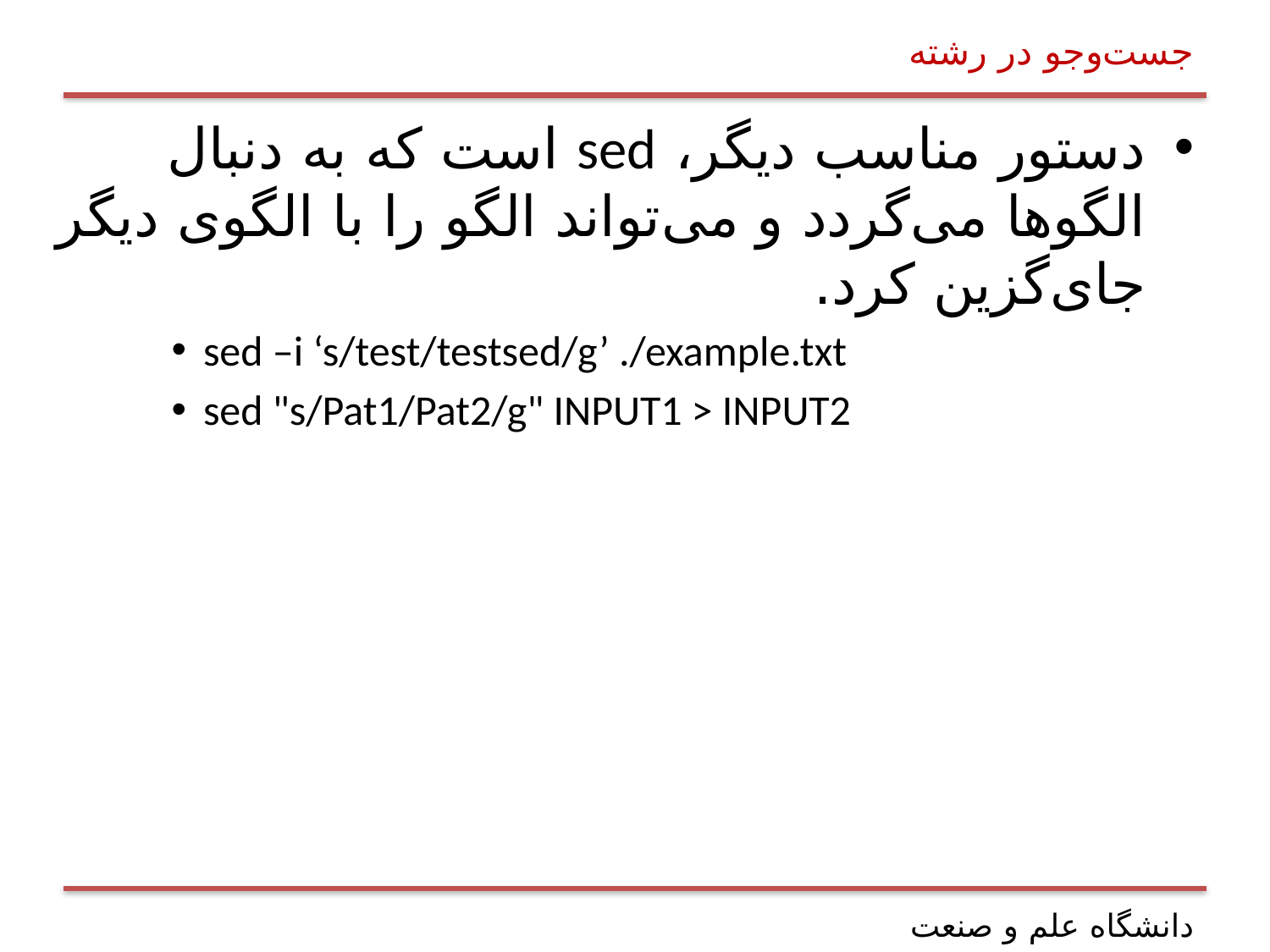

# جست‌و‌جو در رشته‌
دستور مناسب دیگر، sed است که به دنبال الگوها می‌گردد و می‌تواند الگو را با الگوی دیگر جای‌گزین کرد.
sed –i ‘s/test/testsed/g’ ./example.txt
sed "s/Pat1/Pat2/g" INPUT1 > INPUT2